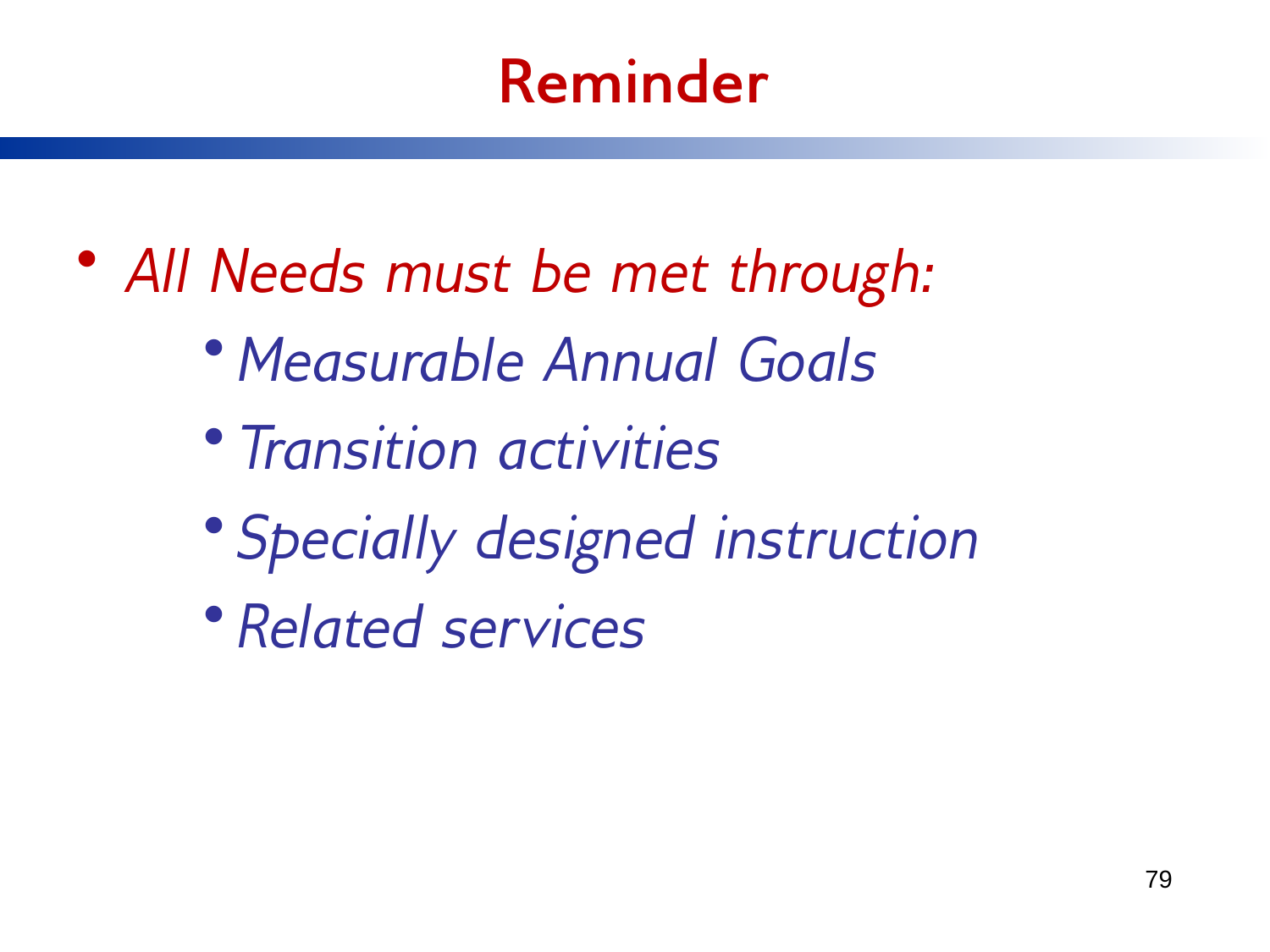

# Reminder
All Needs must be met through:
Measurable Annual Goals
Transition activities
Specially designed instruction
Related services

79